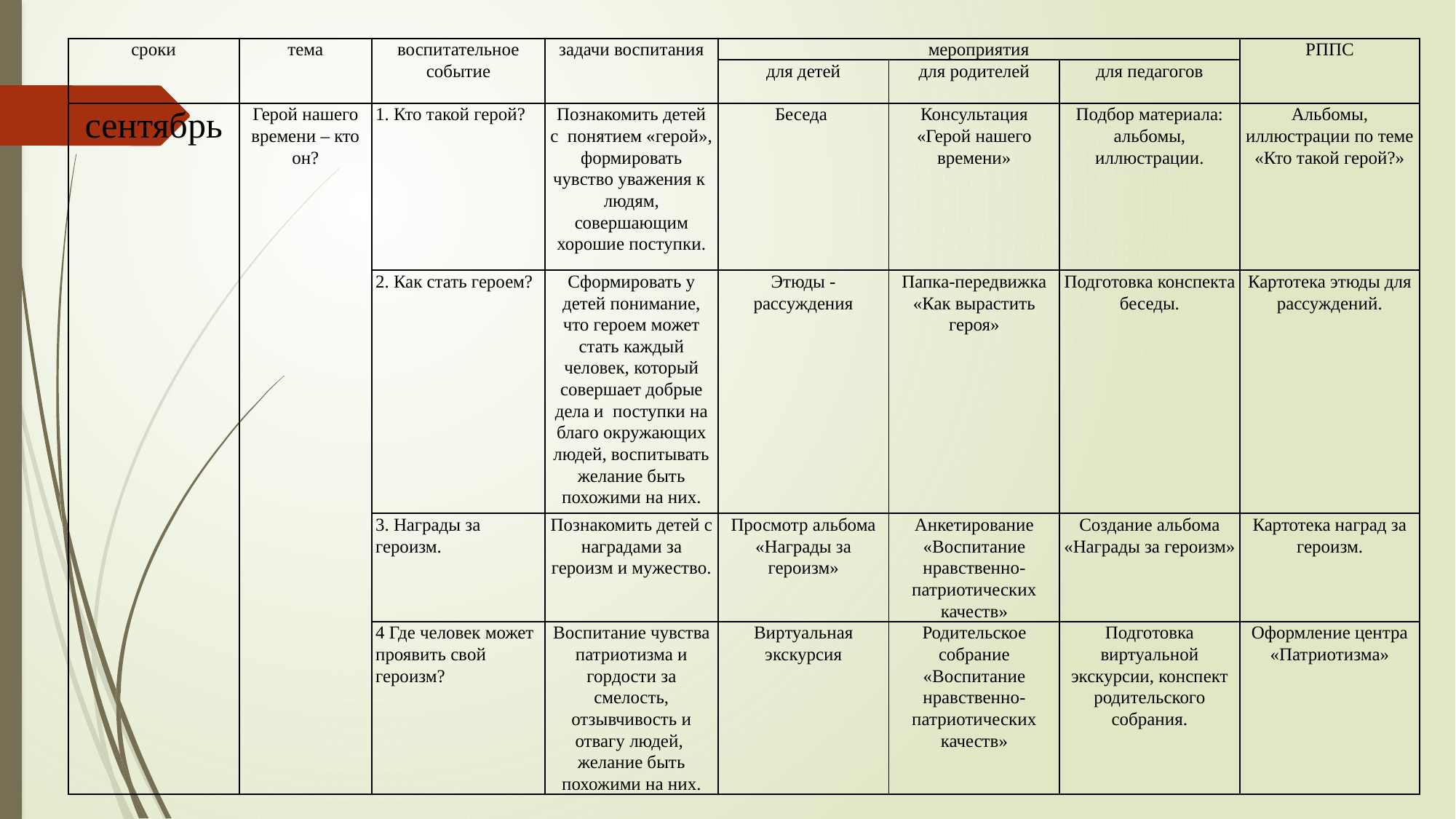

| сроки | тема | воспитательное событие | задачи воспитания | мероприятия |  |  | РППС |
| --- | --- | --- | --- | --- | --- | --- | --- |
|  |  |  |  | для детей | для родителей | для педагогов |  |
| сентябрь | Герой нашего времени – кто он? | 1. Кто такой герой? | Познакомить детей с  понятием «герой», формировать чувство уважения к  людям, совершающим хорошие поступки. | Беседа | Консультация «Герой нашего времени» | Подбор материала: альбомы, иллюстрации. | Альбомы, иллюстрации по теме «Кто такой герой?» |
|  |  | 2. Как стать героем? | Сформировать у детей понимание, что героем может стать каждый человек, который совершает добрые дела и  поступки на благо окружающих людей, воспитывать желание быть похожими на них. | Этюды - рассуждения | Папка-передвижка «Как вырастить героя» | Подготовка конспекта беседы. | Картотека этюды для рассуждений. |
|  |  | 3. Награды за героизм. | Познакомить детей с наградами за героизм и мужество. | Просмотр альбома «Награды за героизм» | Анкетирование «Воспитание нравственно-патриотических качеств» | Создание альбома «Награды за героизм» | Картотека наград за героизм. |
|  |  | 4 Где человек может проявить свой героизм? | Воспитание чувства патриотизма и гордости за смелость, отзывчивость и отвагу людей, желание быть похожими на них. | Виртуальная экскурсия | Родительское собрание «Воспитание нравственно-патриотических качеств» | Подготовка виртуальной экскурсии, конспект родительского собрания. | Оформление центра «Патриотизма» |